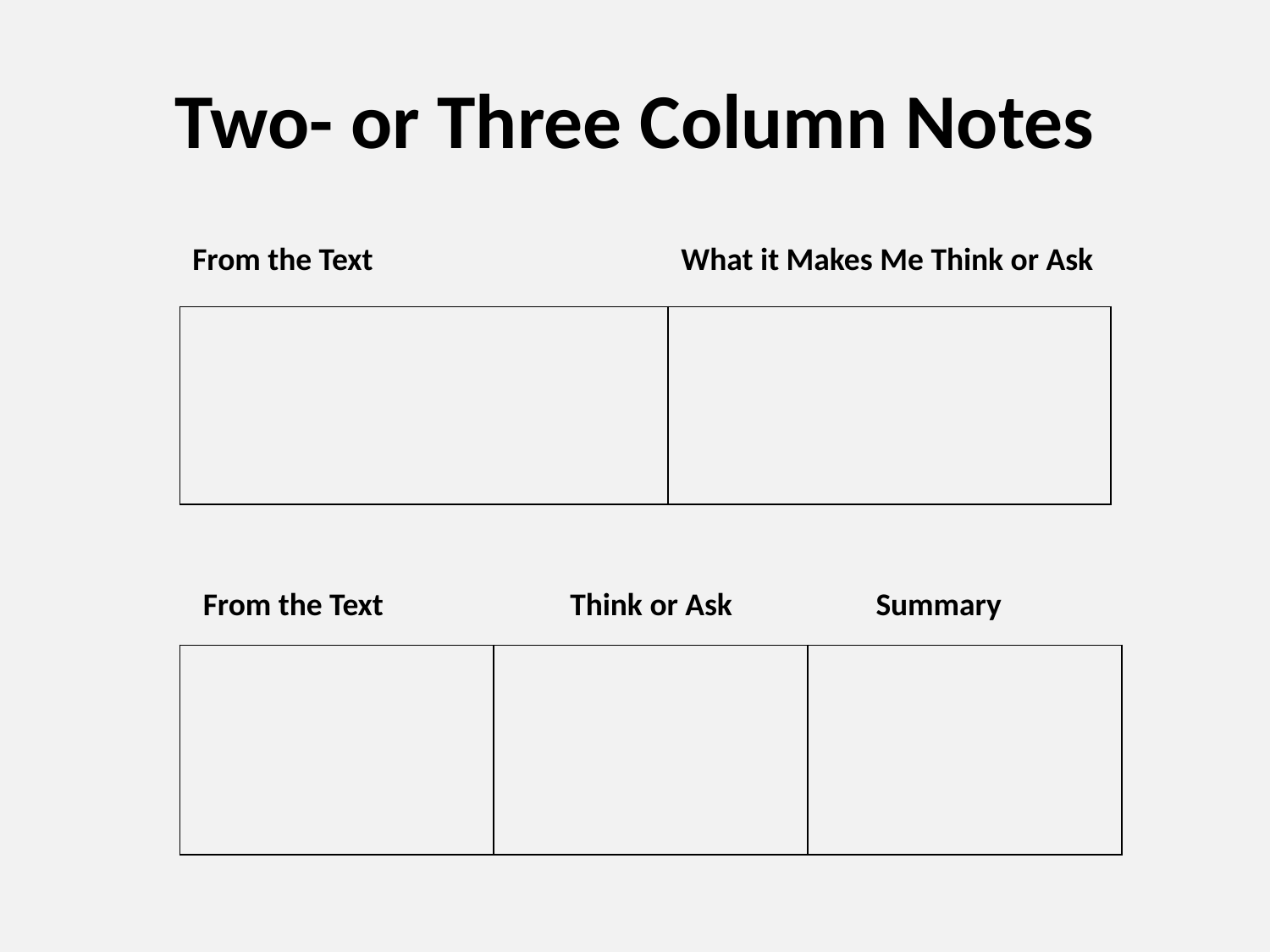

# Two- or Three Column Notes
From the Text 		               What it Makes Me Think or Ask
|  |  |
| --- | --- |

From the Text                          Think or Ask                    Summary
|  |  |  |
| --- | --- | --- |